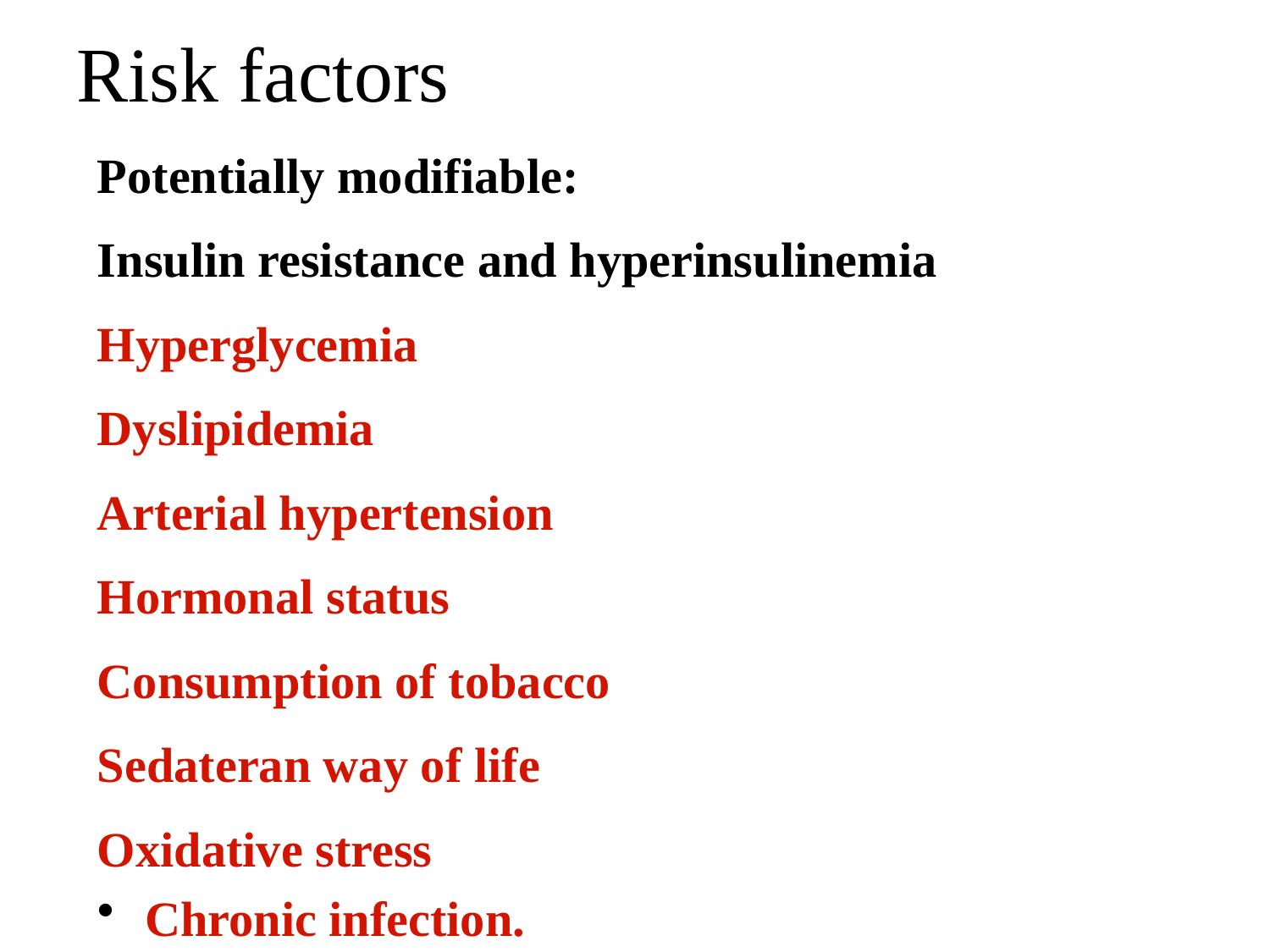

# Risk factors

Potentially modifiable:
Insulin resistance and hyperinsulinemia
Hyperglycemia
Dyslipidemia
Arterial hypertension
Hormonal status
Consumption of tobacco
Sedateran way of life
Oxidative stress
Chronic infection.